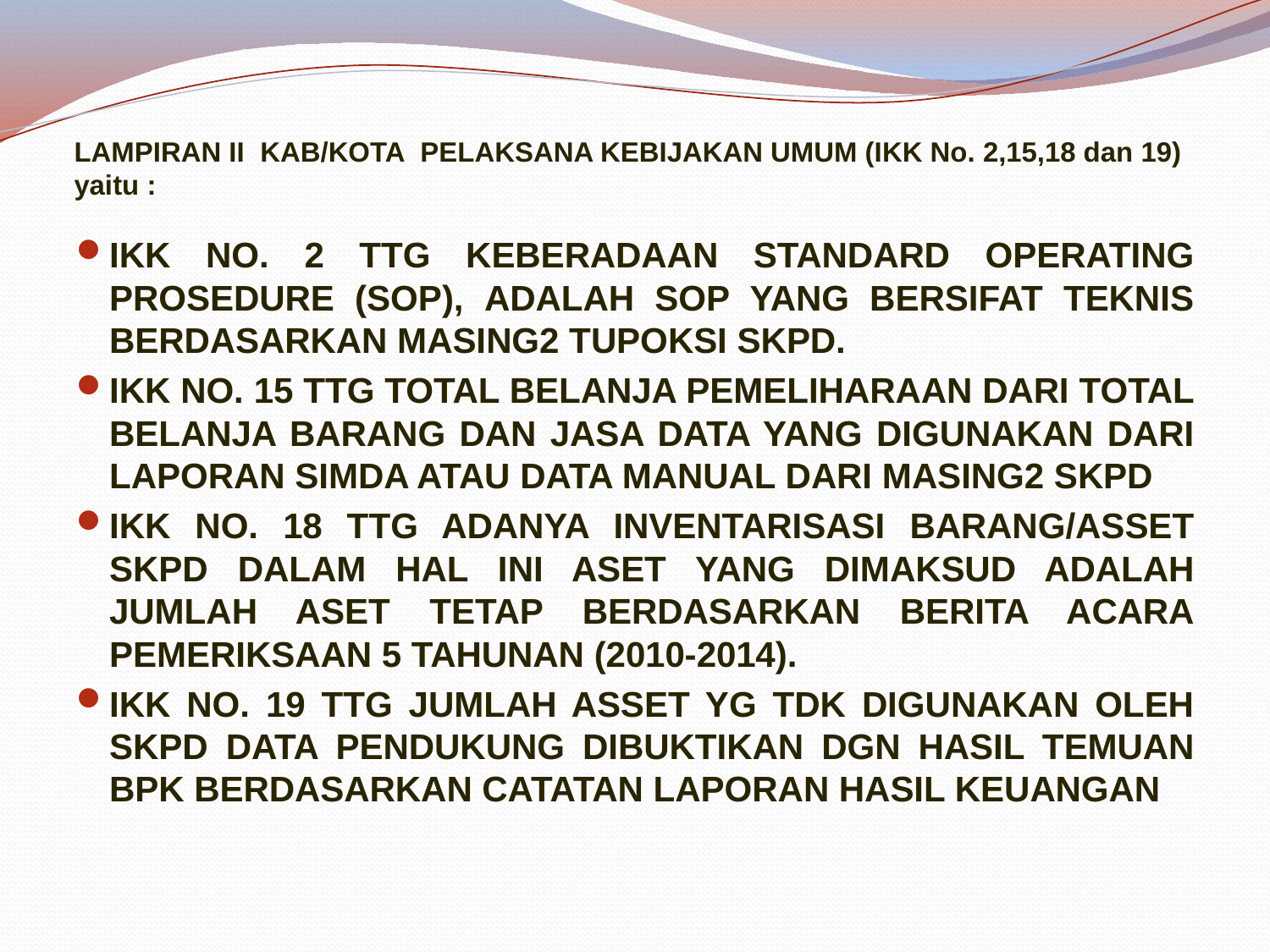

# LAMPIRAN II  KAB/KOTA  PELAKSANA KEBIJAKAN UMUM (IKK No. 2,15,18 dan 19) yaitu :
IKK NO. 2 TTG KEBERADAAN STANDARD OPERATING PROSEDURE (SOP), ADALAH SOP YANG BERSIFAT TEKNIS BERDASARKAN MASING2 TUPOKSI SKPD.
IKK NO. 15 TTG TOTAL BELANJA PEMELIHARAAN DARI TOTAL BELANJA BARANG DAN JASA DATA YANG DIGUNAKAN DARI LAPORAN SIMDA ATAU DATA MANUAL DARI MASING2 SKPD
IKK NO. 18 TTG ADANYA INVENTARISASI BARANG/ASSET SKPD DALAM HAL INI ASET YANG DIMAKSUD ADALAH JUMLAH ASET TETAP BERDASARKAN BERITA ACARA PEMERIKSAAN 5 TAHUNAN (2010-2014).
IKK NO. 19 TTG JUMLAH ASSET YG TDK DIGUNAKAN OLEH SKPD DATA PENDUKUNG DIBUKTIKAN DGN HASIL TEMUAN BPK BERDASARKAN CATATAN LAPORAN HASIL KEUANGAN